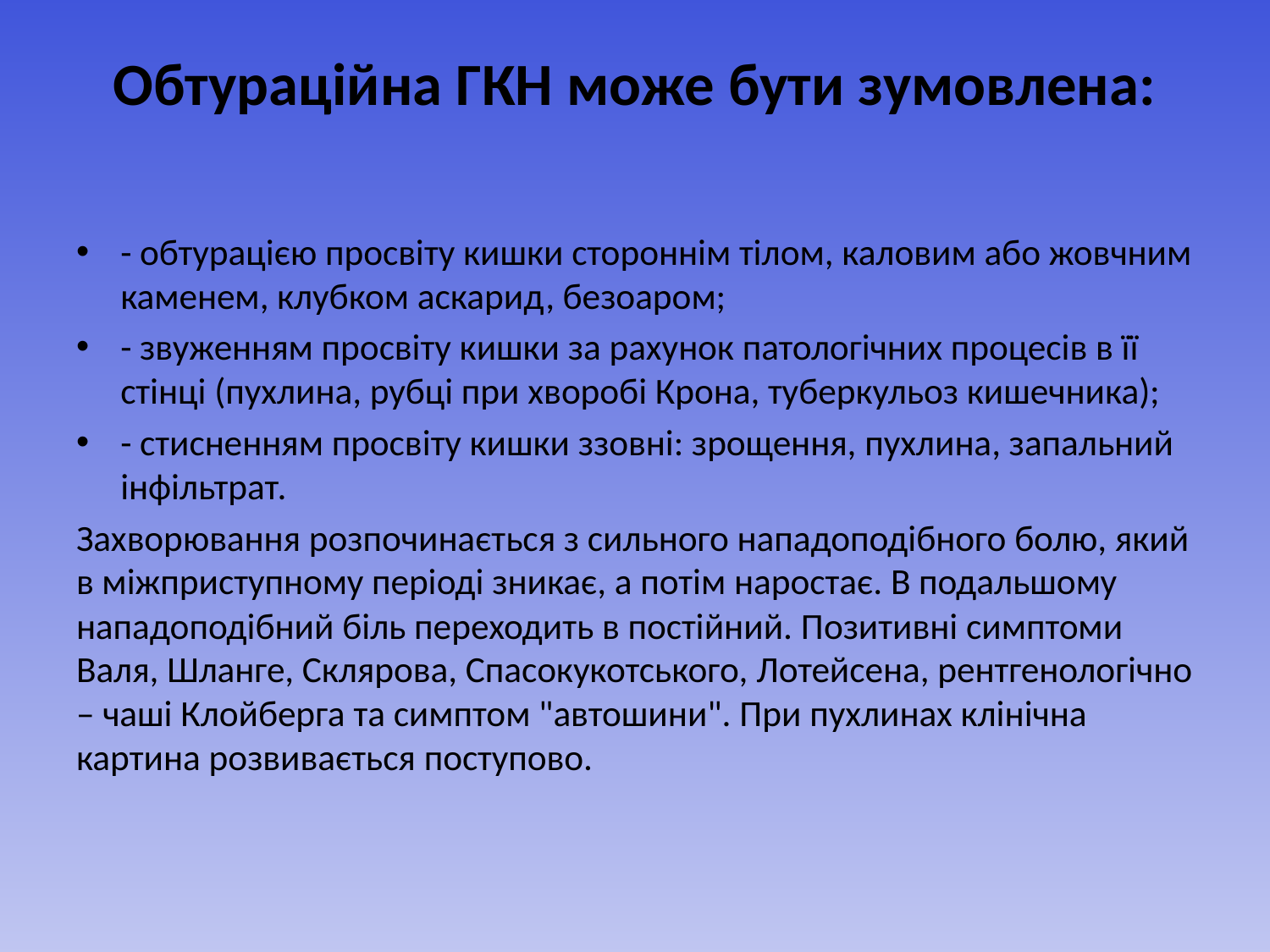

# Обтураційна ГКН може бути зумовлена:
- обтурацією просвіту кишки стороннім тілом, каловим або жовчним каменем, клубком аскарид, безоаром;
- звуженням просвіту кишки за рахунок патологічних процесів в її стінці (пухлина, рубці при хворобі Крона, туберкульоз кишечника);
- стисненням просвіту кишки ззовні: зрощення, пухлина, запальний інфільтрат.
Захворювання розпочинається з сильного нападоподібного болю, який в міжприступному періоді зникає, а потім наростає. В подальшому  нападоподібний біль переходить в постійний. Позитивні симптоми Валя, Шланге, Склярова, Спасокукотського, Лотейсена, рентгенологічно – чаші Клойберга та симптом "автошини". При пухлинах клінічна картина розвивається поступово.